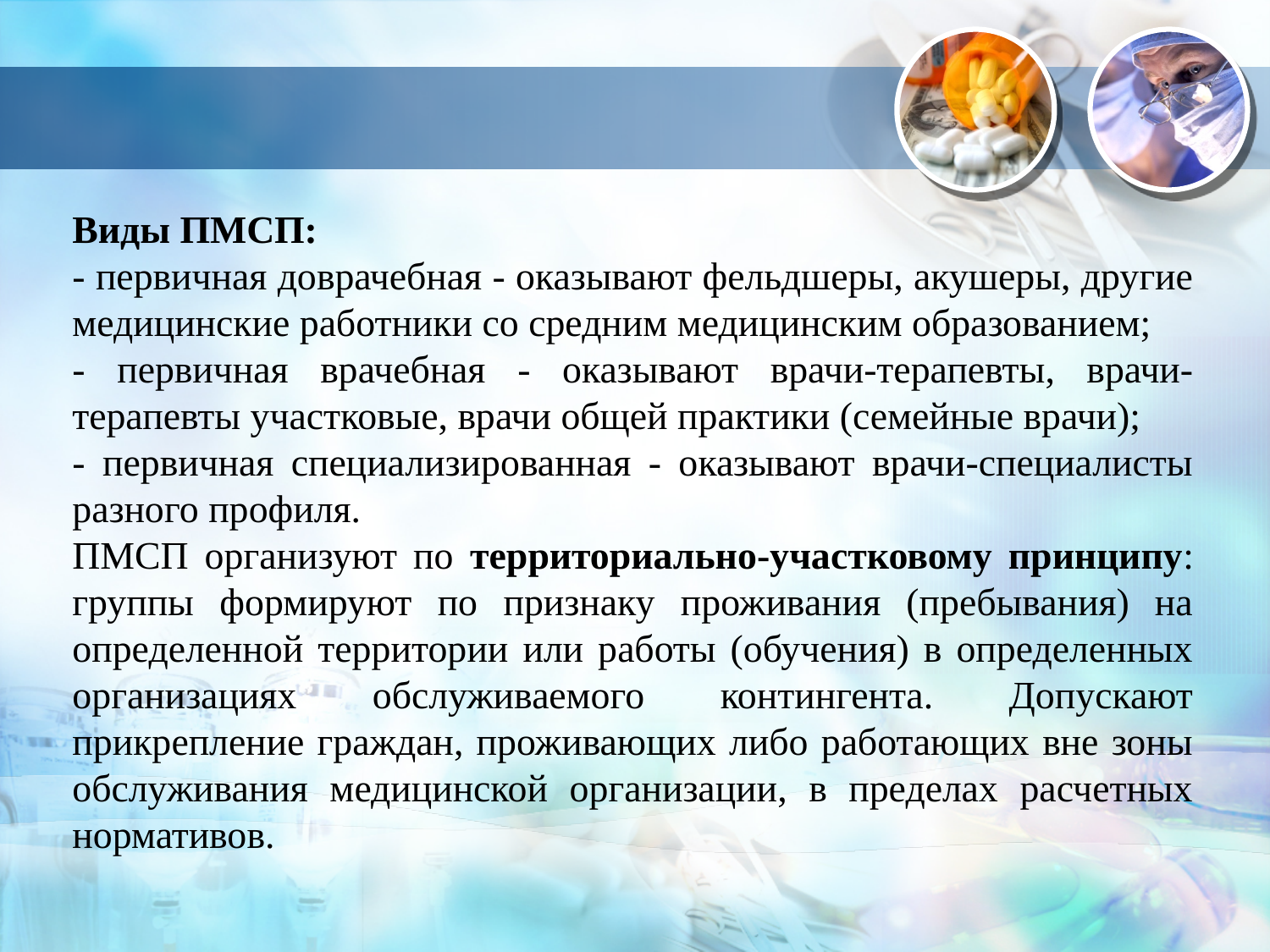

Виды ПМСП:
- первичная доврачебная - оказывают фельдшеры, акушеры, другие медицинские работники со средним медицинским образованием;
- первичная врачебная - оказывают врачи-терапевты, врачи-терапевты участковые, врачи общей практики (семейные врачи);
- первичная специализированная - оказывают врачи-специалисты разного профиля.
ПМСП организуют по территориально-участковому принципу: группы формируют по признаку проживания (пребывания) на определенной территории или работы (обучения) в определенных организациях обслуживаемого контингента. Допускают прикрепление граждан, проживающих либо работающих вне зоны обслуживания медицинской организации, в пределах расчетных нормативов.